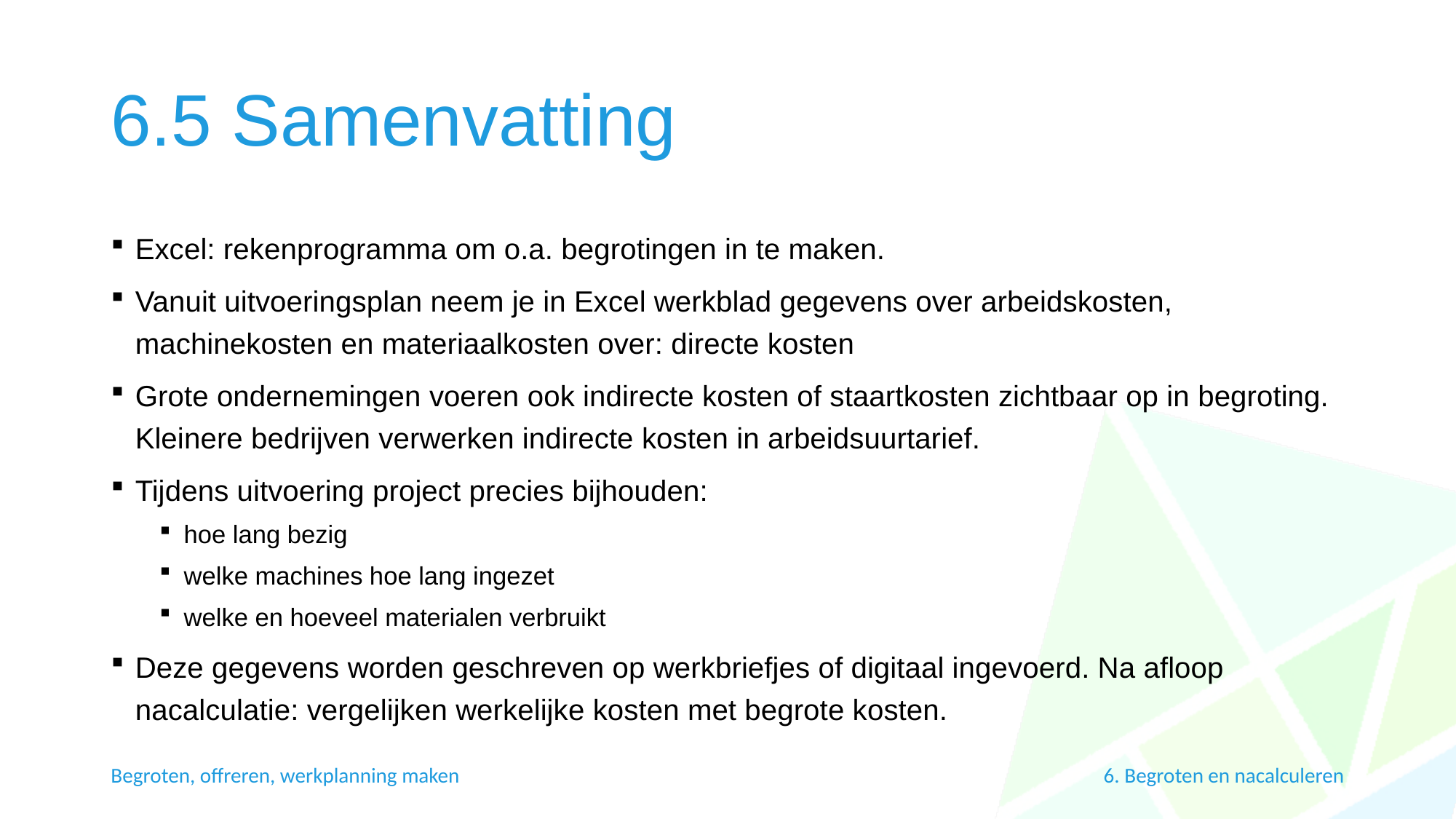

# 6.5 Samenvatting
Excel: rekenprogramma om o.a. begrotingen in te maken.
Vanuit uitvoeringsplan neem je in Excel werkblad gegevens over arbeidskosten, machinekosten en materiaalkosten over: directe kosten
Grote ondernemingen voeren ook indirecte kosten of staartkosten zichtbaar op in begroting. Kleinere bedrijven verwerken indirecte kosten in arbeidsuurtarief.
Tijdens uitvoering project precies bijhouden:
hoe lang bezig
welke machines hoe lang ingezet
welke en hoeveel materialen verbruikt
Deze gegevens worden geschreven op werkbriefjes of digitaal ingevoerd. Na afloop nacalculatie: vergelijken werkelijke kosten met begrote kosten.

6. Begroten en nacalculeren
Begroten, offreren, werkplanning maken